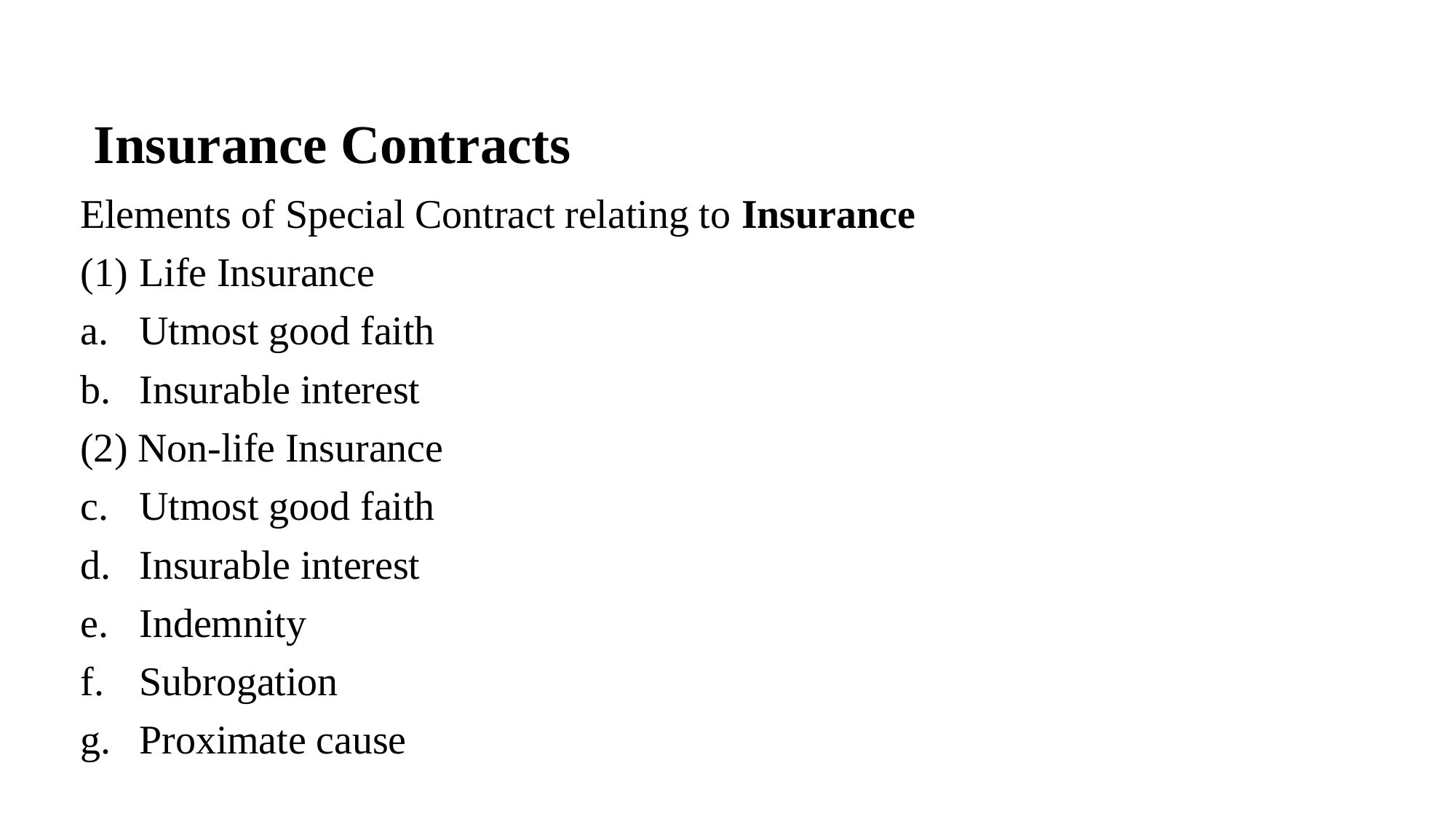

# Insurance Contracts
Elements of Special Contract relating to Insurance
Life Insurance
Utmost good faith
Insurable interest
(2) Non-life Insurance
Utmost good faith
Insurable interest
Indemnity
Subrogation
Proximate cause